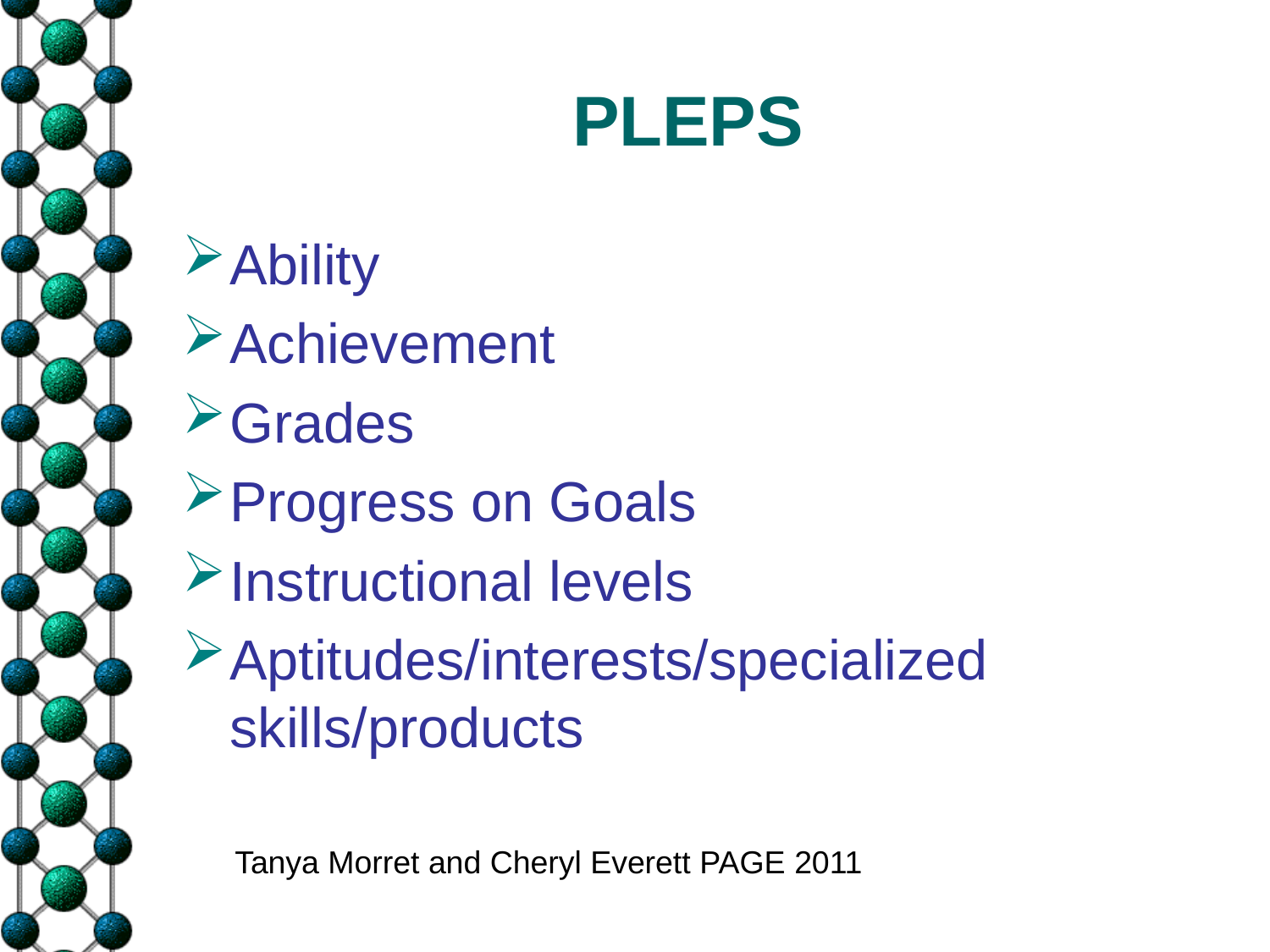

# PLEPS
Ability
Achievement
Grades
Progress on Goals
Instructional levels
Aptitudes/interests/specialized skills/products

Tanya Morret and Cheryl Everett PAGE 2011